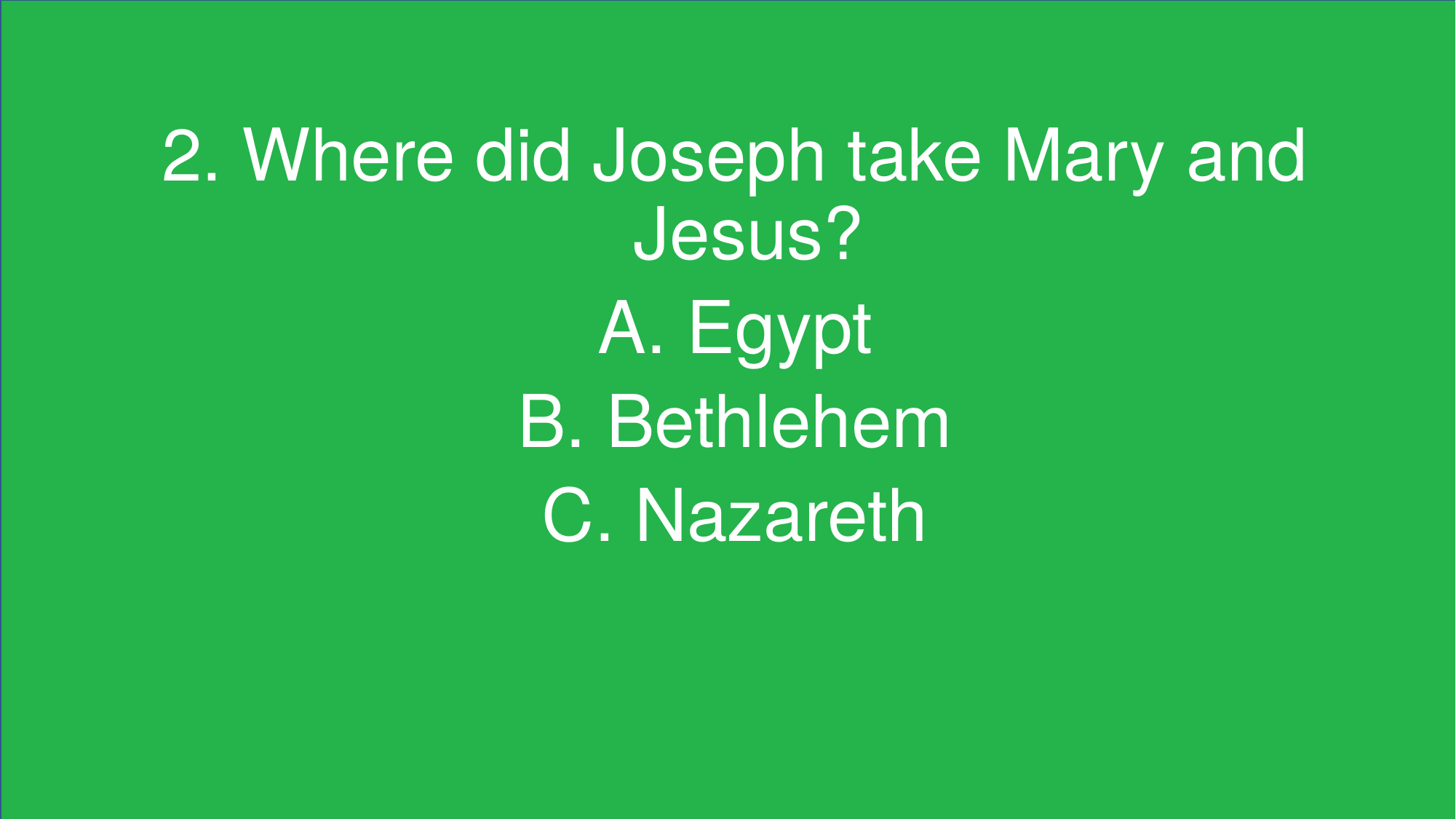

2. Where did Joseph take Mary and Jesus?
A. Egypt
B. Bethlehem
C. Nazareth